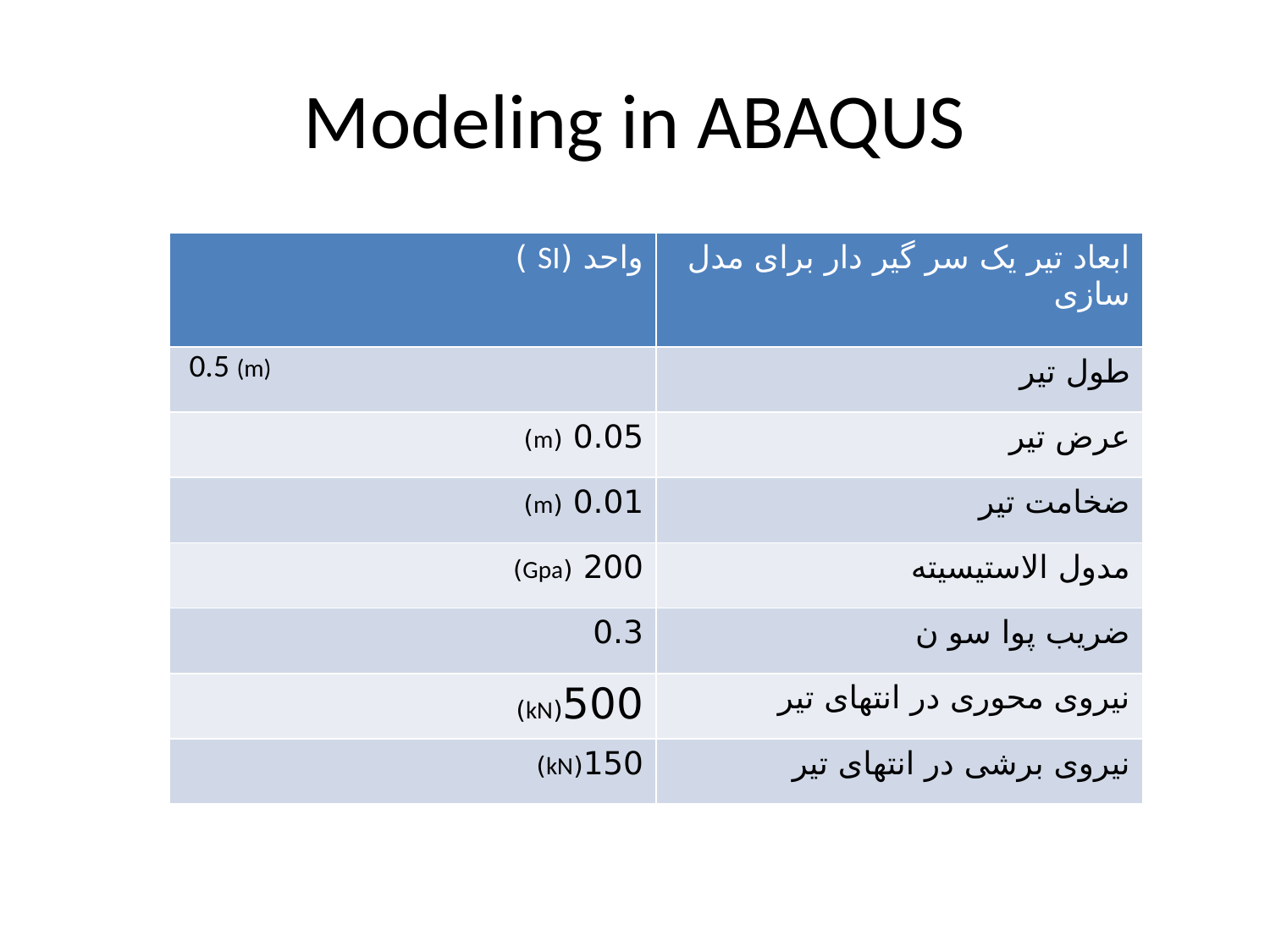

# Modeling in ABAQUS
| واحد (SI ) | ابعاد تیر یک سر گیر دار برای مدل سازی |
| --- | --- |
| 0.5 (m) | طول تیر |
| 0.05 (m) | عرض تیر |
| 0.01 (m) | ضخامت تیر |
| 200 (Gpa) | مدول الاستیسیته |
| 0.3 | ضریب پوا سو ن |
| 500(kN) | نیروی محوری در انتهای تیر |
| 150(kN) | نیروی برشی در انتهای تیر |